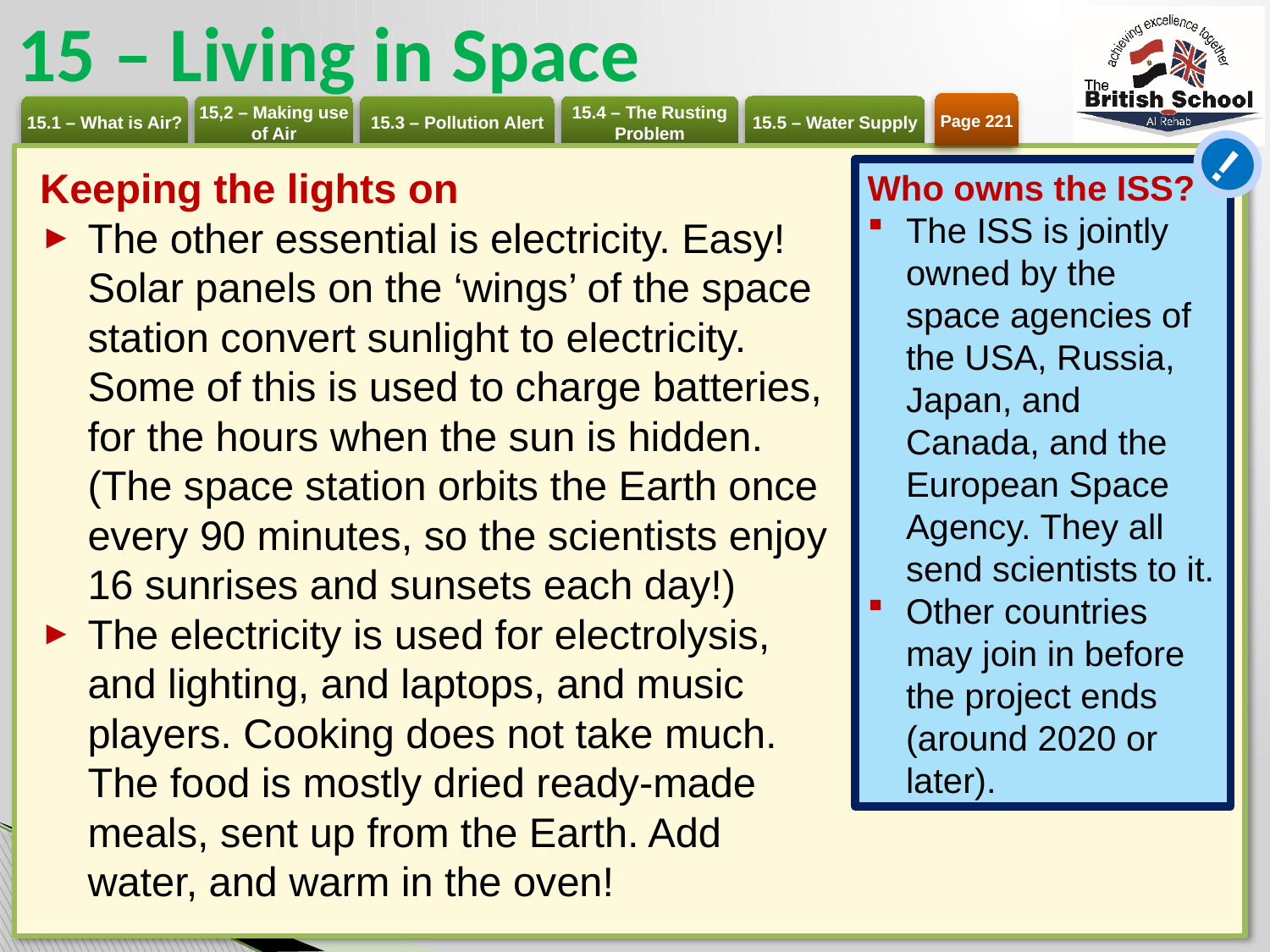

# 15 – Living in Space
Page 221
!
Keeping the lights on
The other essential is electricity. Easy! Solar panels on the ‘wings’ of the space station convert sunlight to electricity. Some of this is used to charge batteries, for the hours when the sun is hidden.
(The space station orbits the Earth once every 90 minutes, so the scientists enjoy 16 sunrises and sunsets each day!)
The electricity is used for electrolysis, and lighting, and laptops, and music players. Cooking does not take much. The food is mostly dried ready-made meals, sent up from the Earth. Add water, and warm in the oven!
Who owns the ISS?
The ISS is jointly owned by the space agencies of the USA, Russia, Japan, and Canada, and the European Space Agency. They all send scientists to it.
Other countries may join in before the project ends (around 2020 or later).